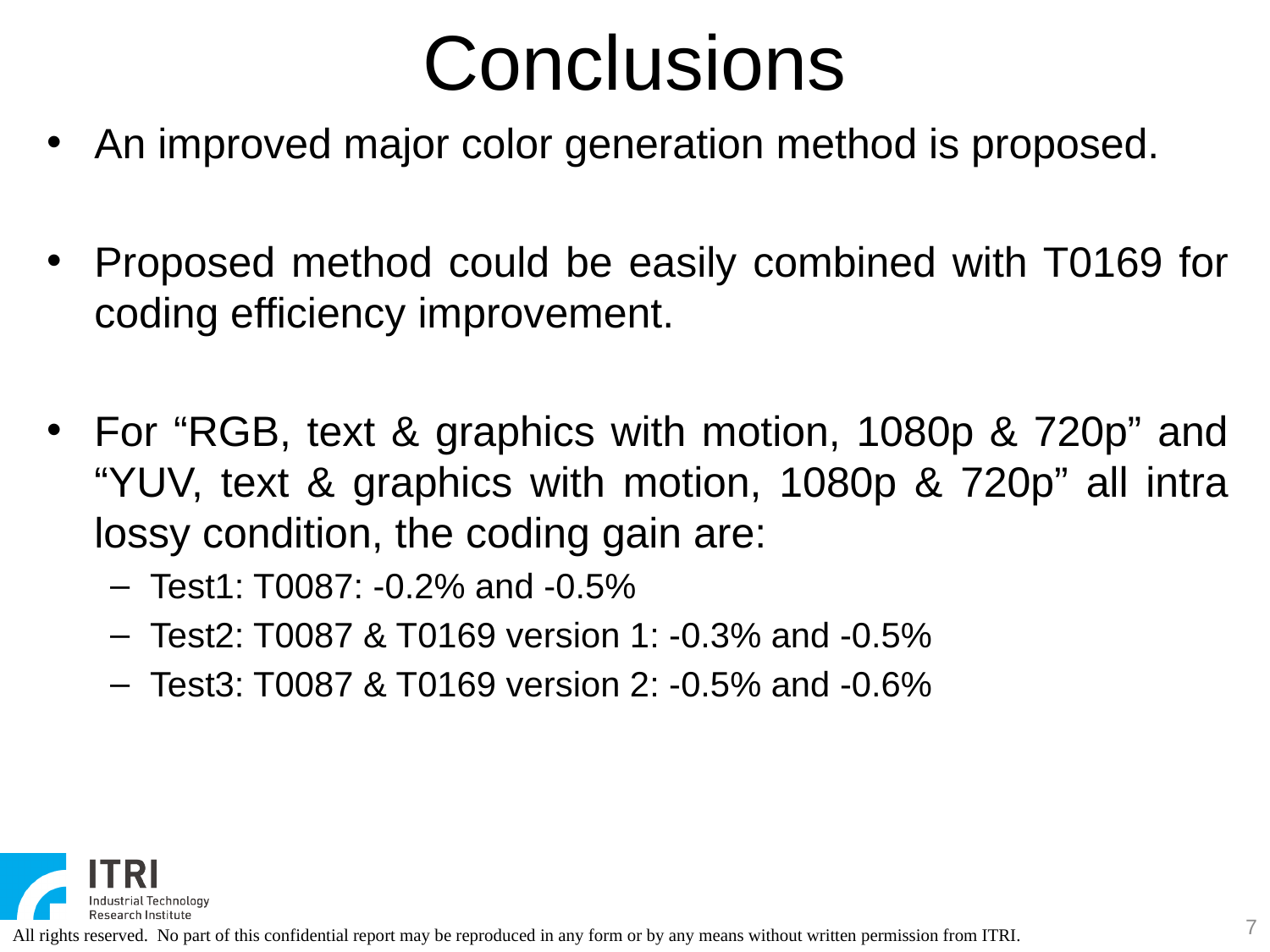

Conclusions
An improved major color generation method is proposed.

Proposed method could be easily combined with T0169 for coding efficiency improvement.

For “RGB, text & graphics with motion, 1080p & 720p” and “YUV, text & graphics with motion, 1080p & 720p” all intra lossy condition, the coding gain are:
Test1: T0087: -0.2% and -0.5%
Test2: T0087 & T0169 version 1: -0.3% and -0.5%
Test3: T0087 & T0169 version 2: -0.5% and -0.6%
7